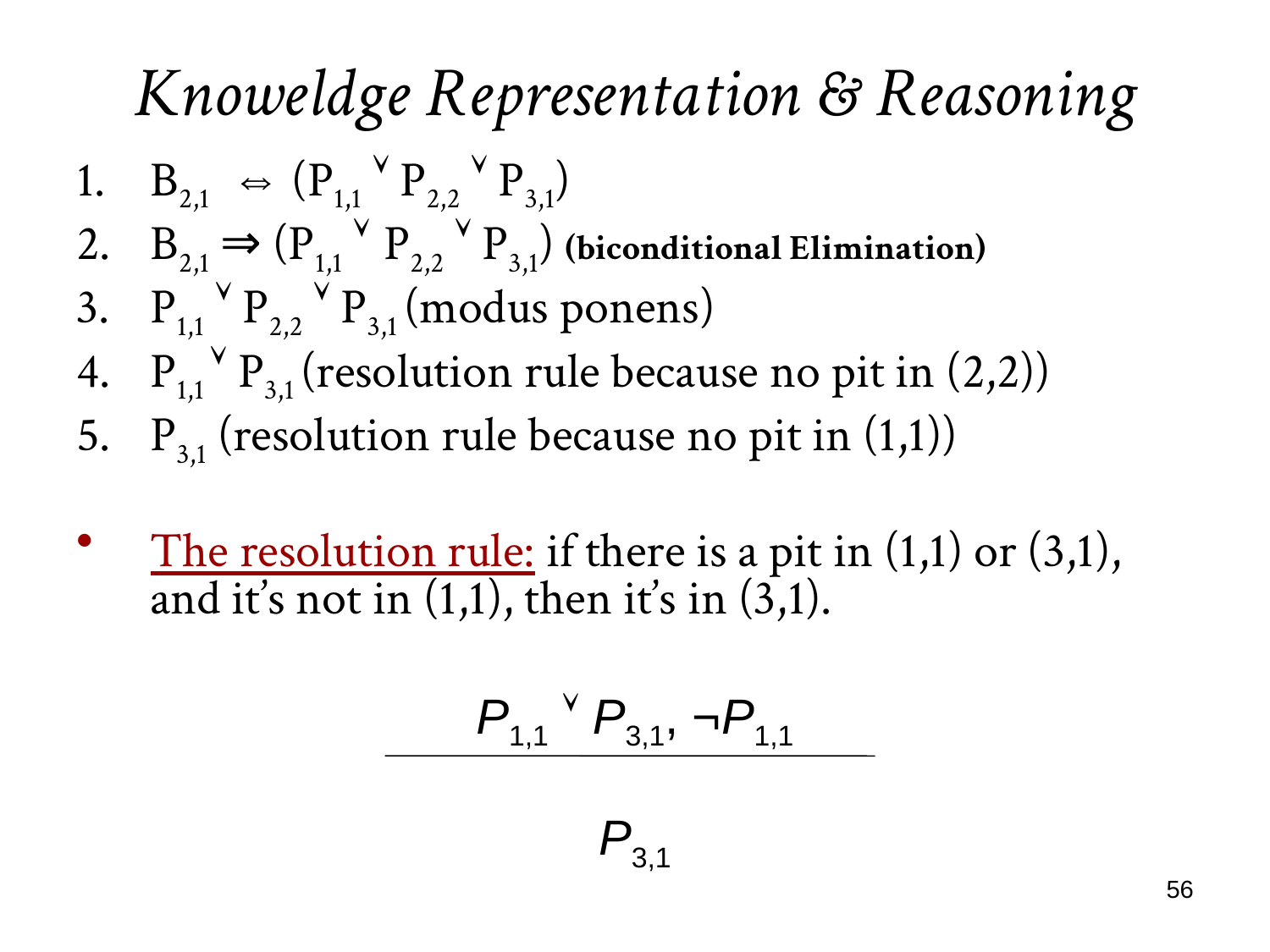

# Knoweldge Representation & Reasoning
B2,1  ⇔ (P1,1 ∨ P2,2 ∨ P3,1)
B2,1 ⇒ (P1,1 ∨ P2,2 ∨ P3,1) (biconditional Elimination)
P1,1 ∨ P2,2 ∨ P3,1 (modus ponens)
P1,1 ∨ P3,1 (resolution rule because no pit in (2,2))
P3,1 (resolution rule because no pit in (1,1))

The resolution rule: if there is a pit in (1,1) or (3,1), and it’s not in (1,1), then it’s in (3,1).

P1,1 ∨ P3,1, ¬P1,1

P3,1

56